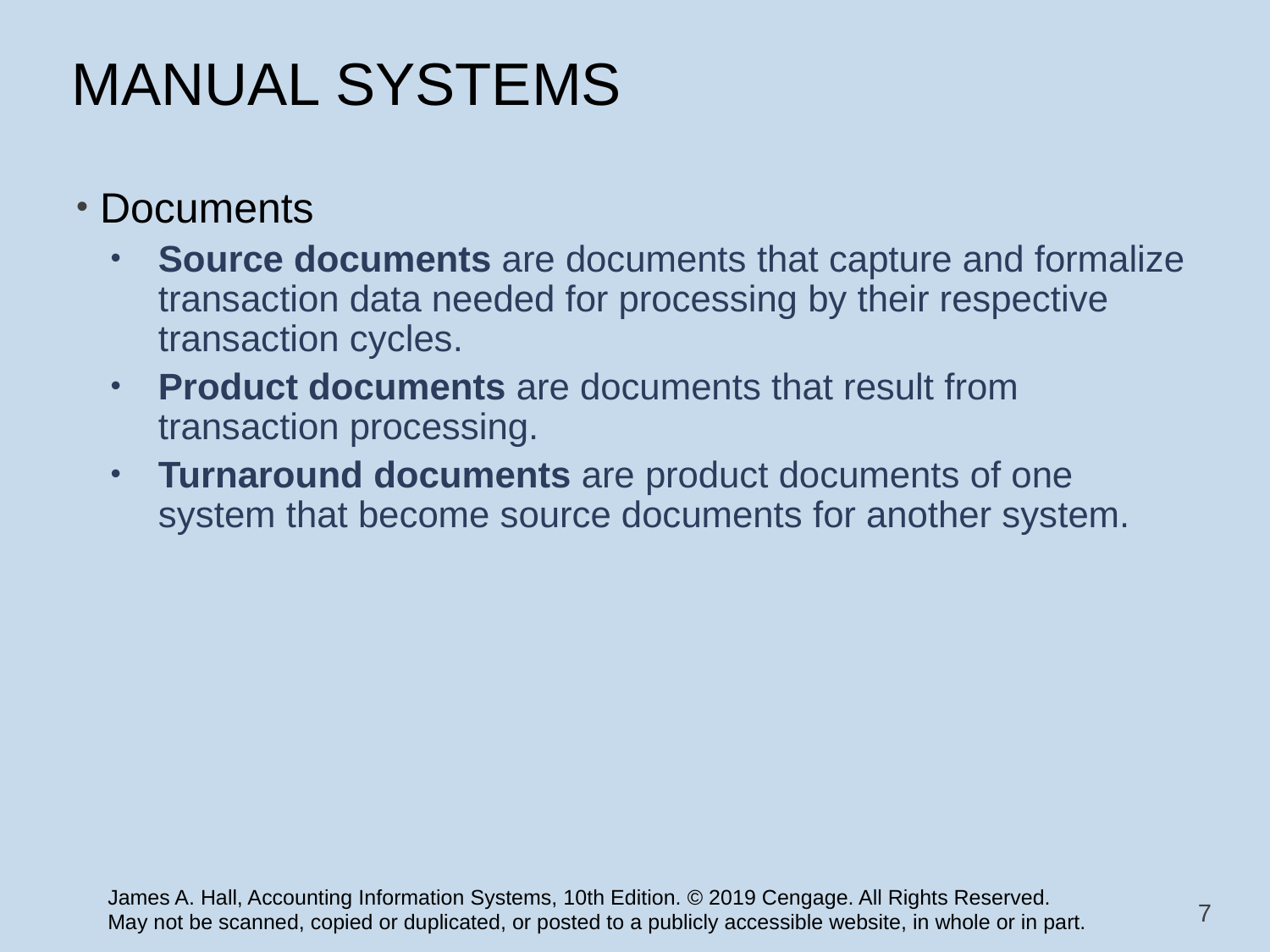

# MANUAL SYSTEMS
Documents
Source documents are documents that capture and formalize transaction data needed for processing by their respective transaction cycles.
Product documents are documents that result from transaction processing.
Turnaround documents are product documents of one system that become source documents for another system.
7